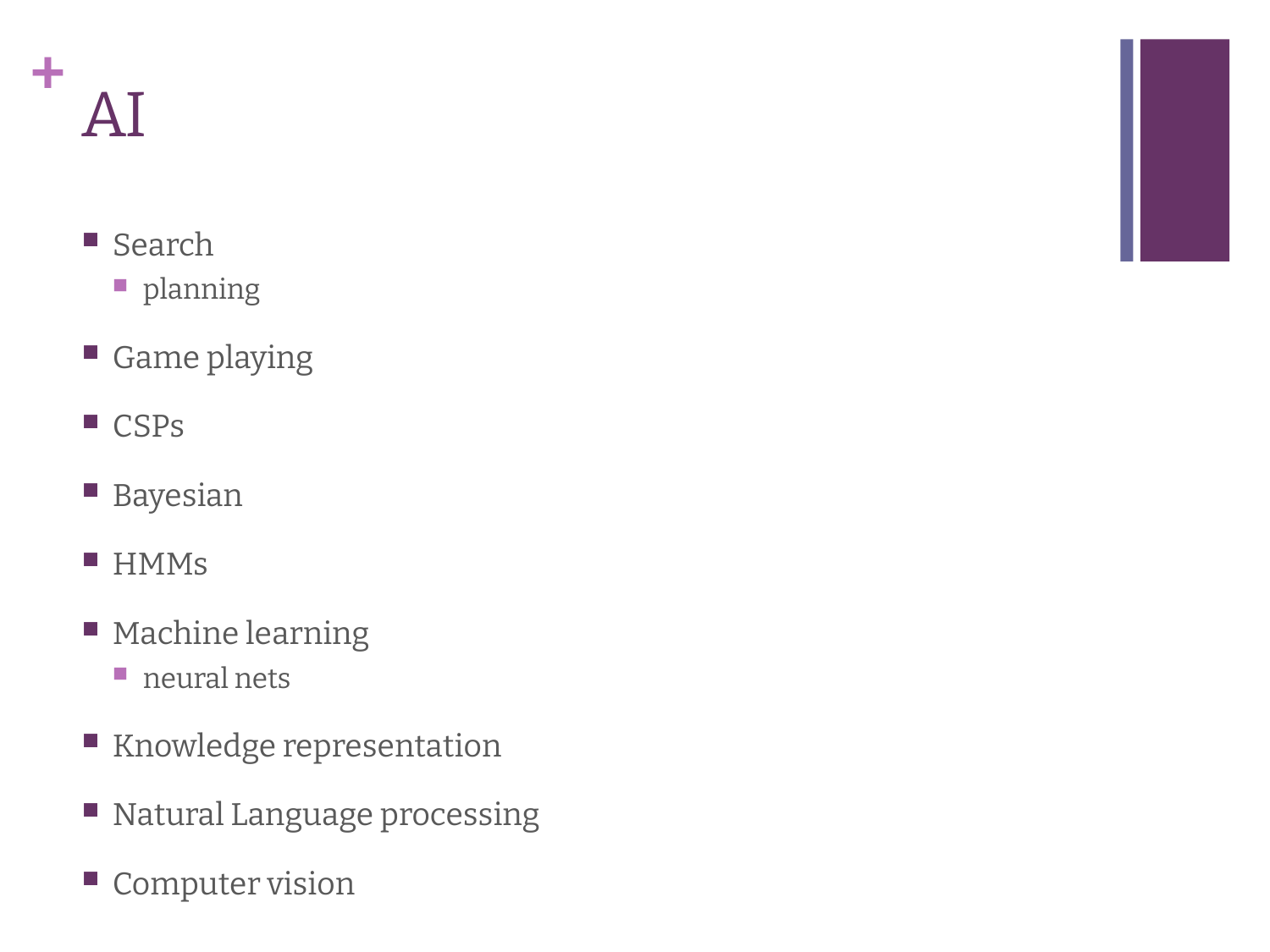

# AI
Search
planning
Game playing
CSPs
Bayesian
HMMs
Machine learning
neural nets
Knowledge representation
Natural Language processing
Computer vision